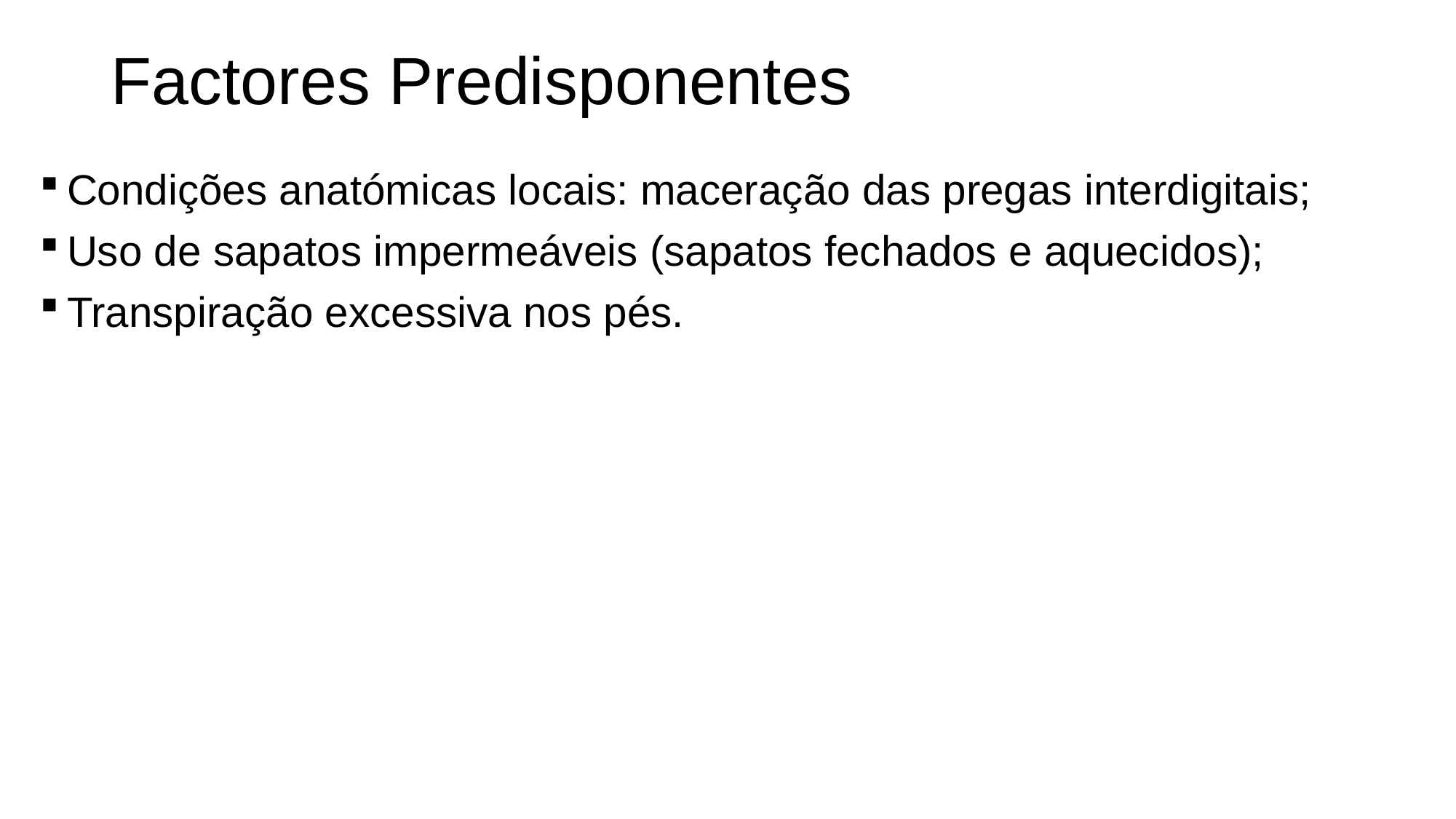

# Factores Predisponentes
Condições anatómicas locais: maceração das pregas interdigitais;
Uso de sapatos impermeáveis (sapatos fechados e aquecidos);
Transpiração excessiva nos pés.